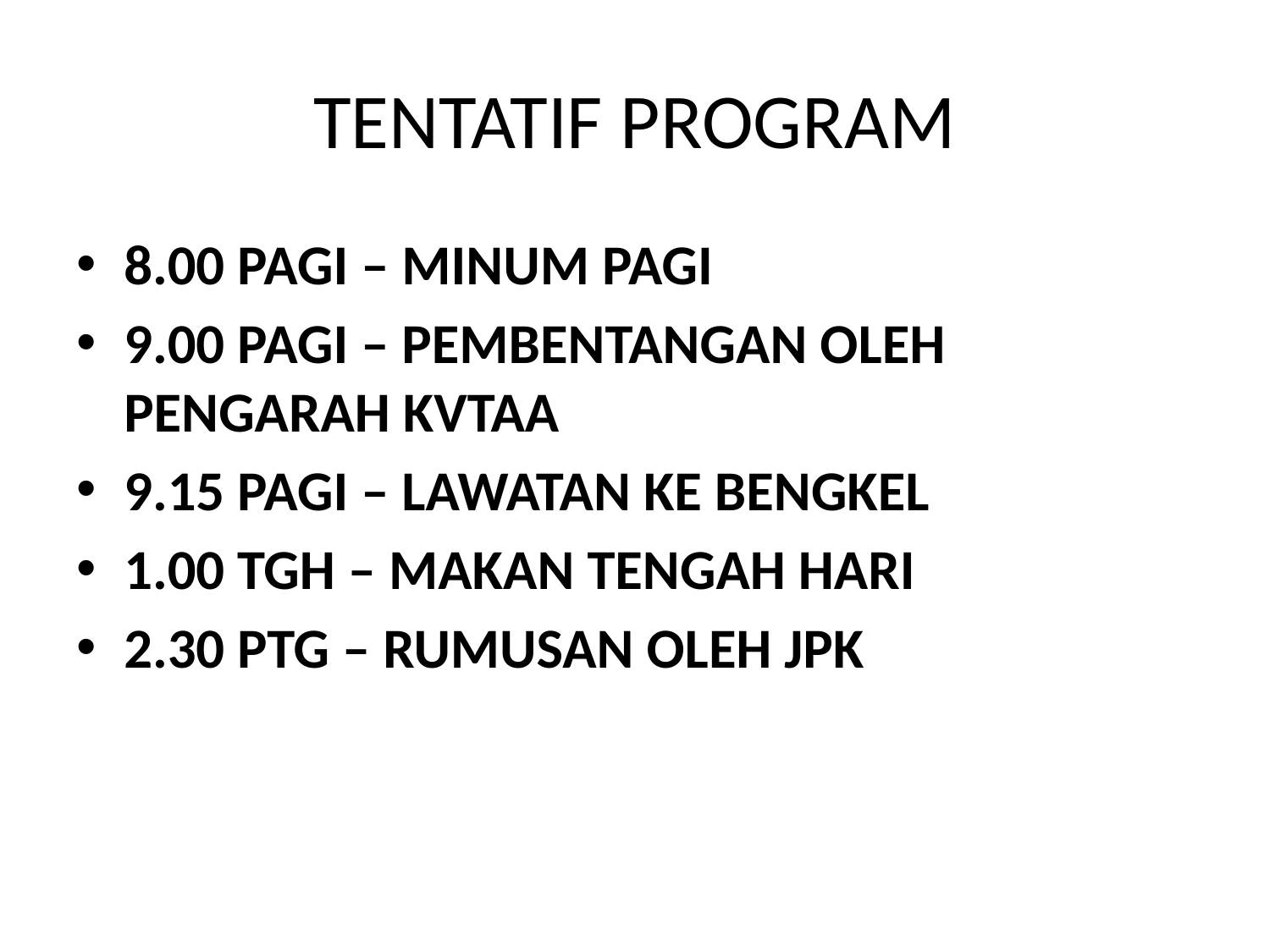

# TENTATIF PROGRAM
8.00 PAGI – MINUM PAGI
9.00 PAGI – PEMBENTANGAN OLEH PENGARAH KVTAA
9.15 PAGI – LAWATAN KE BENGKEL
1.00 TGH – MAKAN TENGAH HARI
2.30 PTG – RUMUSAN OLEH JPK